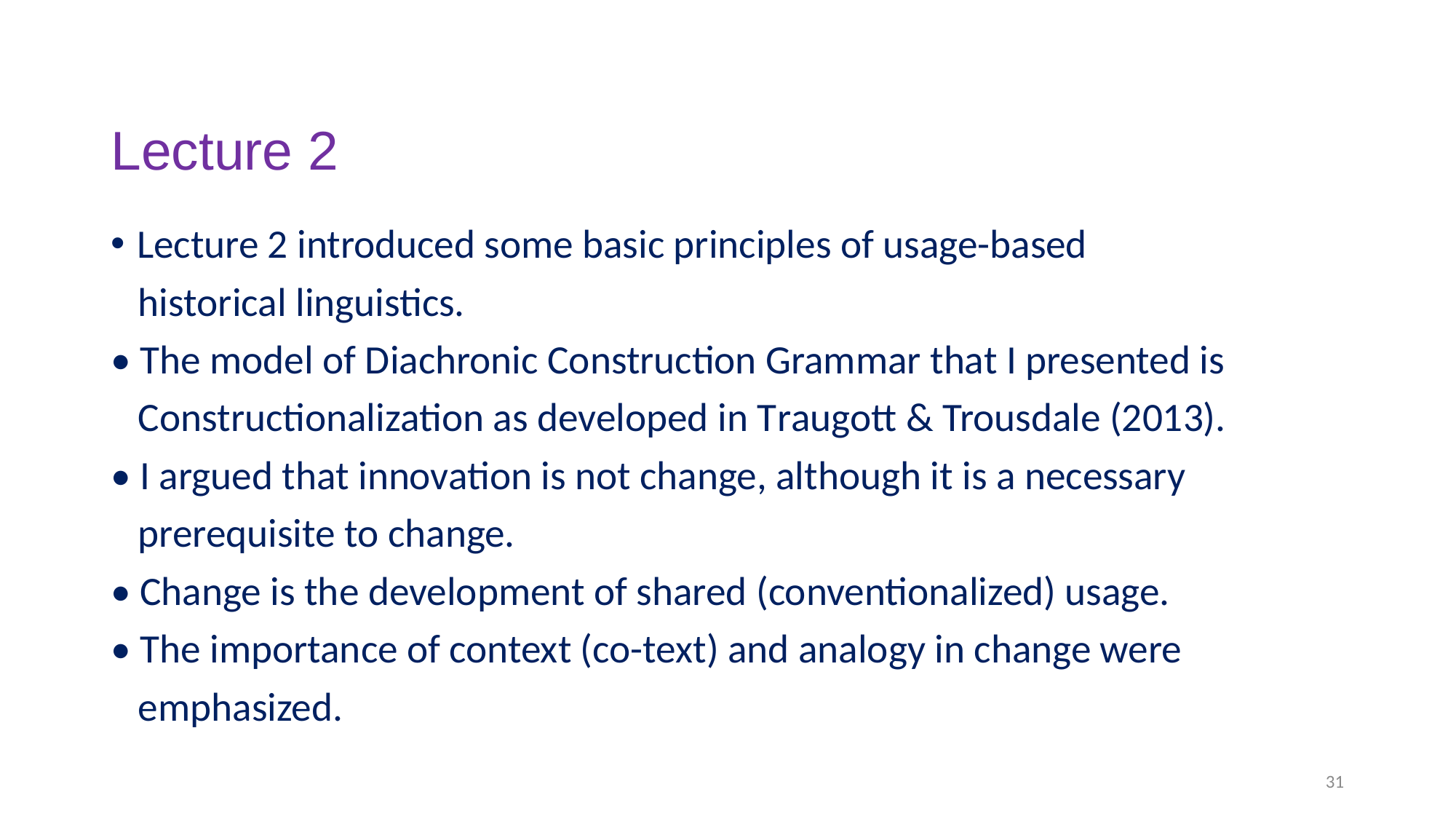

# Lecture 2
Lecture 2 introduced some basic principles of usage-based
   historical linguistics.
• The model of Diachronic Construction Grammar that I presented is
   Constructionalization as developed in Traugott & Trousdale (2013).
• I argued that innovation is not change, although it is a necessary
   prerequisite to change.
• Change is the development of shared (conventionalized) usage.
• The importance of context (co-text) and analogy in change were
   emphasized.

31